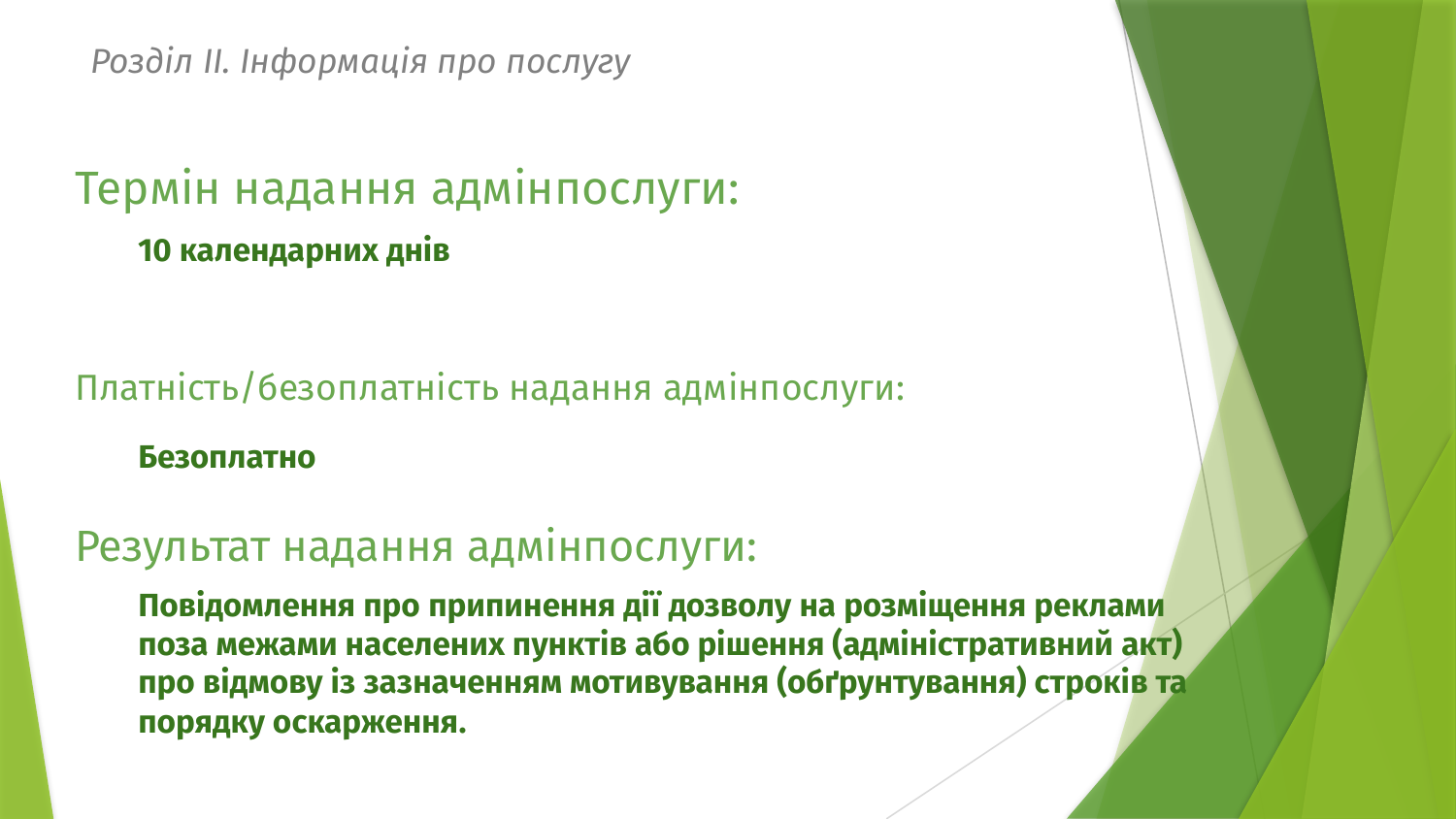

Розділ ІІ. Інформація про послугу
# Термін надання адмінпослуги:
10 календарних днів
Платність/безоплатність надання адмінпослуги:
Безоплатно
Результат надання адмінпослуги:
Повідомлення про припинення дії дозволу на розміщення реклами
поза межами населених пунктів або рішення (адміністративний акт)
про відмову із зазначенням мотивування (обґрунтування) строків та
порядку оскарження.